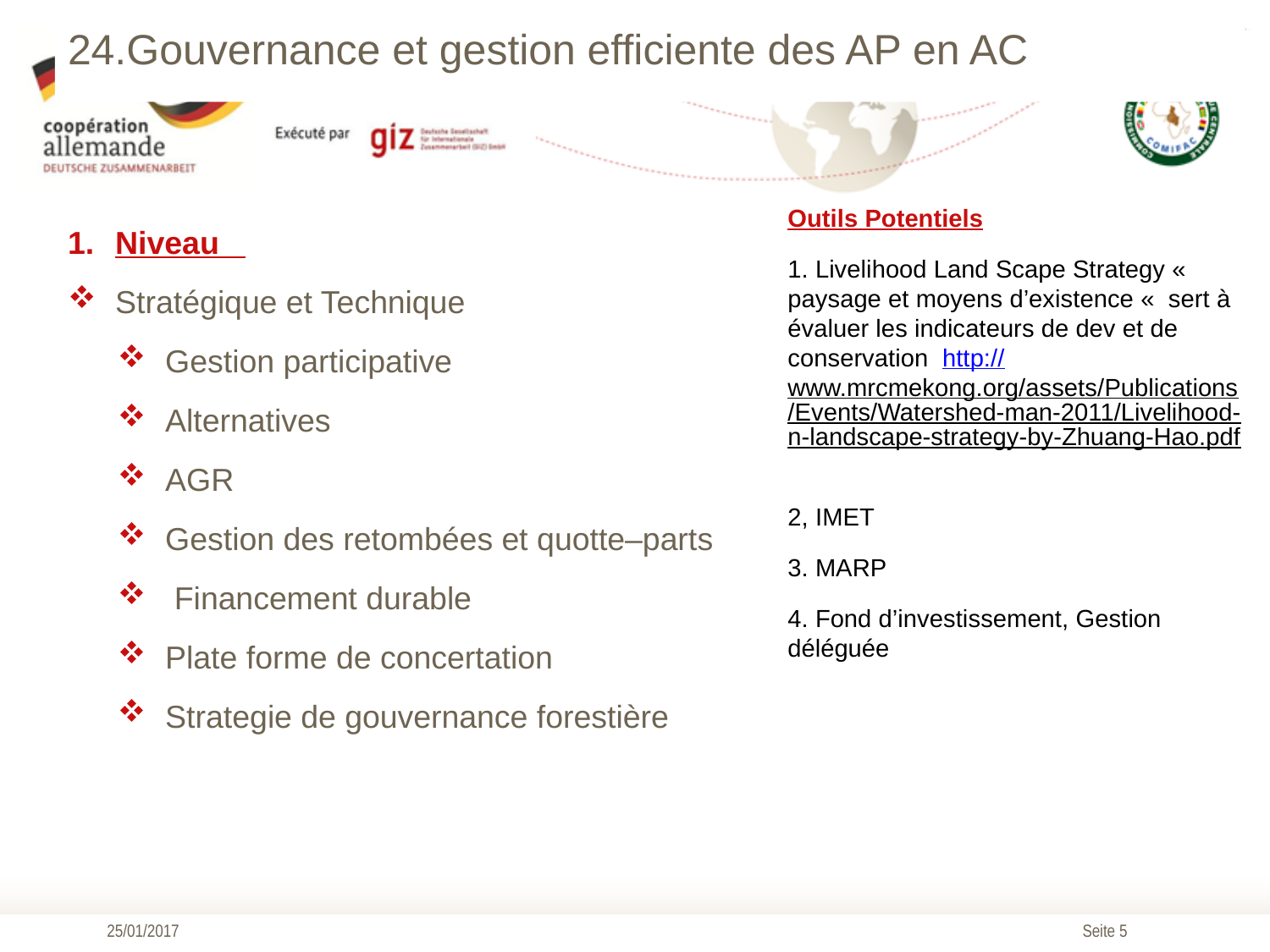

# 24.Gouvernance et gestion efficiente des AP en AC
Outils Potentiels
1. Livelihood Land Scape Strategy «  paysage et moyens d’existence «  sert à évaluer les indicateurs de dev et de conservation  http://www.mrcmekong.org/assets/Publications/Events/Watershed-man-2011/Livelihood-n-landscape-strategy-by-Zhuang-Hao.pdf
2, IMET
3. MARP
4. Fond d’investissement, Gestion déléguée

Niveau
Stratégique et Technique
Gestion participative
Alternatives
AGR
Gestion des retombées et quotte–parts
 Financement durable
Plate forme de concertation
Strategie de gouvernance forestière

25/01/2017